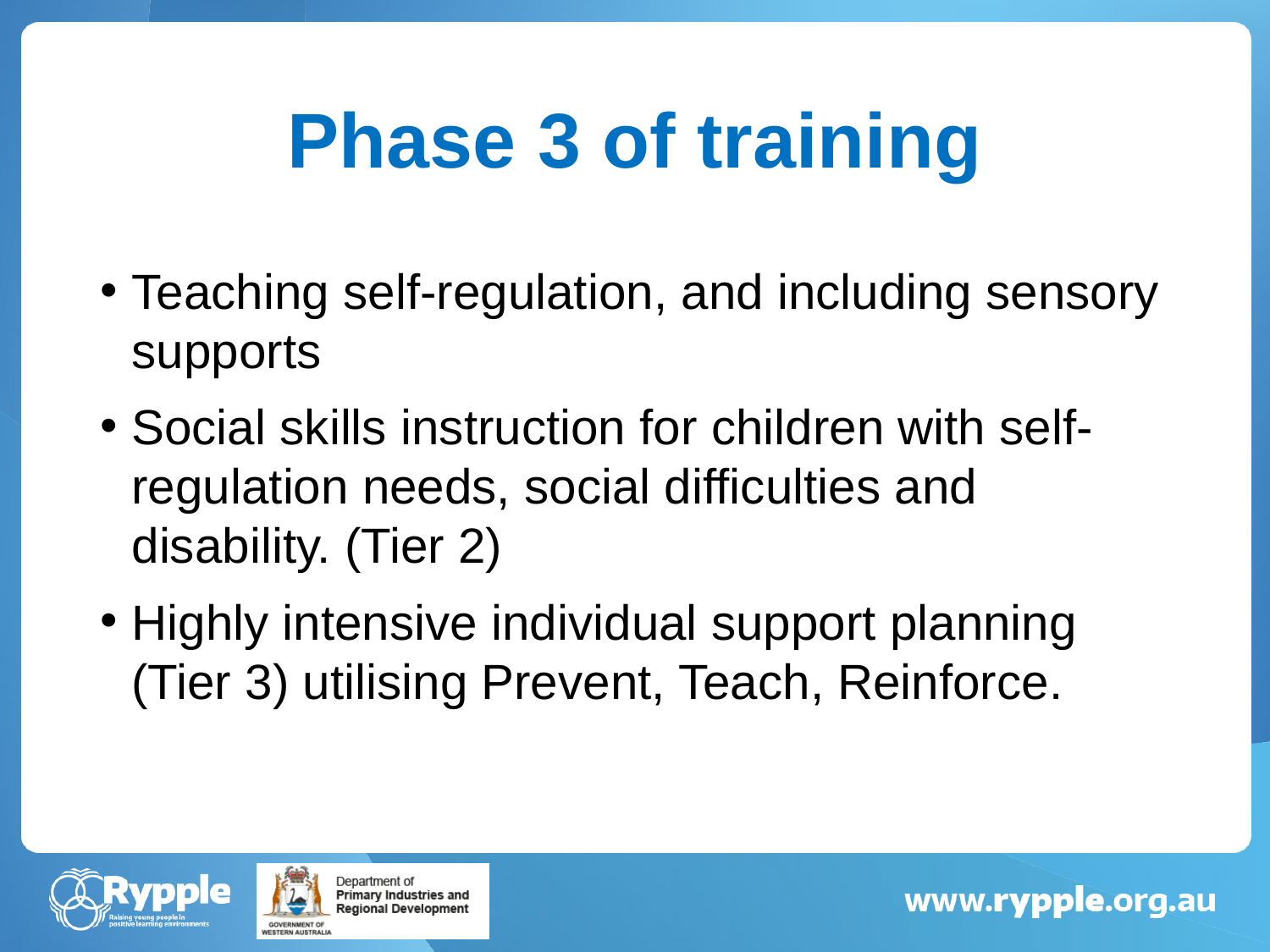

# Phase 3 of training
Teaching self-regulation, and including sensory supports
Social skills instruction for children with self-regulation needs, social difficulties and disability. (Tier 2)
Highly intensive individual support planning (Tier 3) utilising Prevent, Teach, Reinforce.